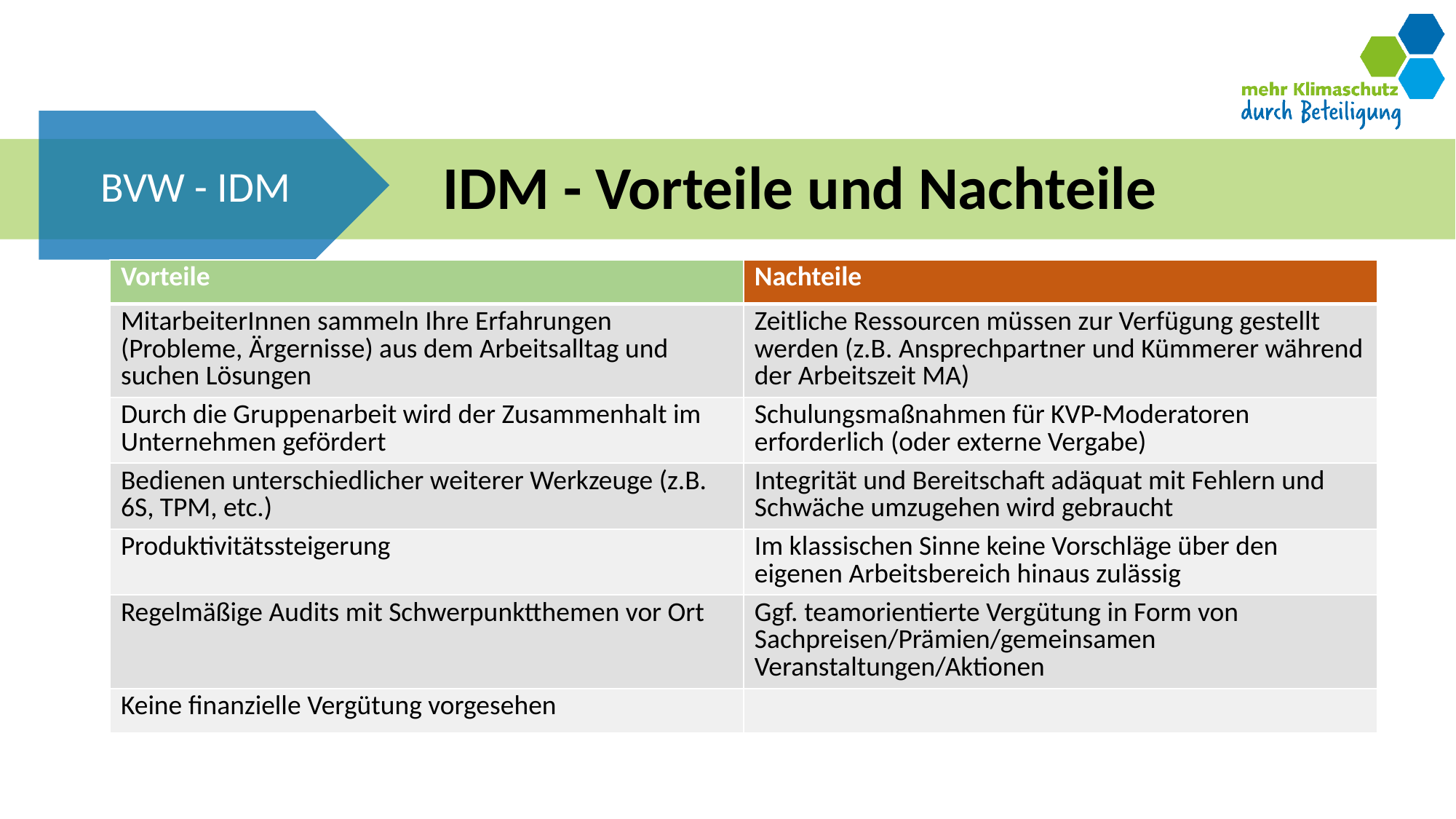

BVW - IDM
# IDM - Vorteile und Nachteile
| Vorteile | Nachteile |
| --- | --- |
| MitarbeiterInnen sammeln Ihre Erfahrungen (Probleme, Ärgernisse) aus dem Arbeitsalltag und suchen Lösungen | Zeitliche Ressourcen müssen zur Verfügung gestellt werden (z.B. Ansprechpartner und Kümmerer während der Arbeitszeit MA) |
| Durch die Gruppenarbeit wird der Zusammenhalt im Unternehmen gefördert | Schulungsmaßnahmen für KVP-Moderatoren erforderlich (oder externe Vergabe) |
| Bedienen unterschiedlicher weiterer Werkzeuge (z.B. 6S, TPM, etc.) | Integrität und Bereitschaft adäquat mit Fehlern und Schwäche umzugehen wird gebraucht |
| Produktivitätssteigerung | Im klassischen Sinne keine Vorschläge über den eigenen Arbeitsbereich hinaus zulässig |
| Regelmäßige Audits mit Schwerpunktthemen vor Ort | Ggf. teamorientierte Vergütung in Form von Sachpreisen/Prämien/gemeinsamen Veranstaltungen/Aktionen |
| Keine finanzielle Vergütung vorgesehen |  |